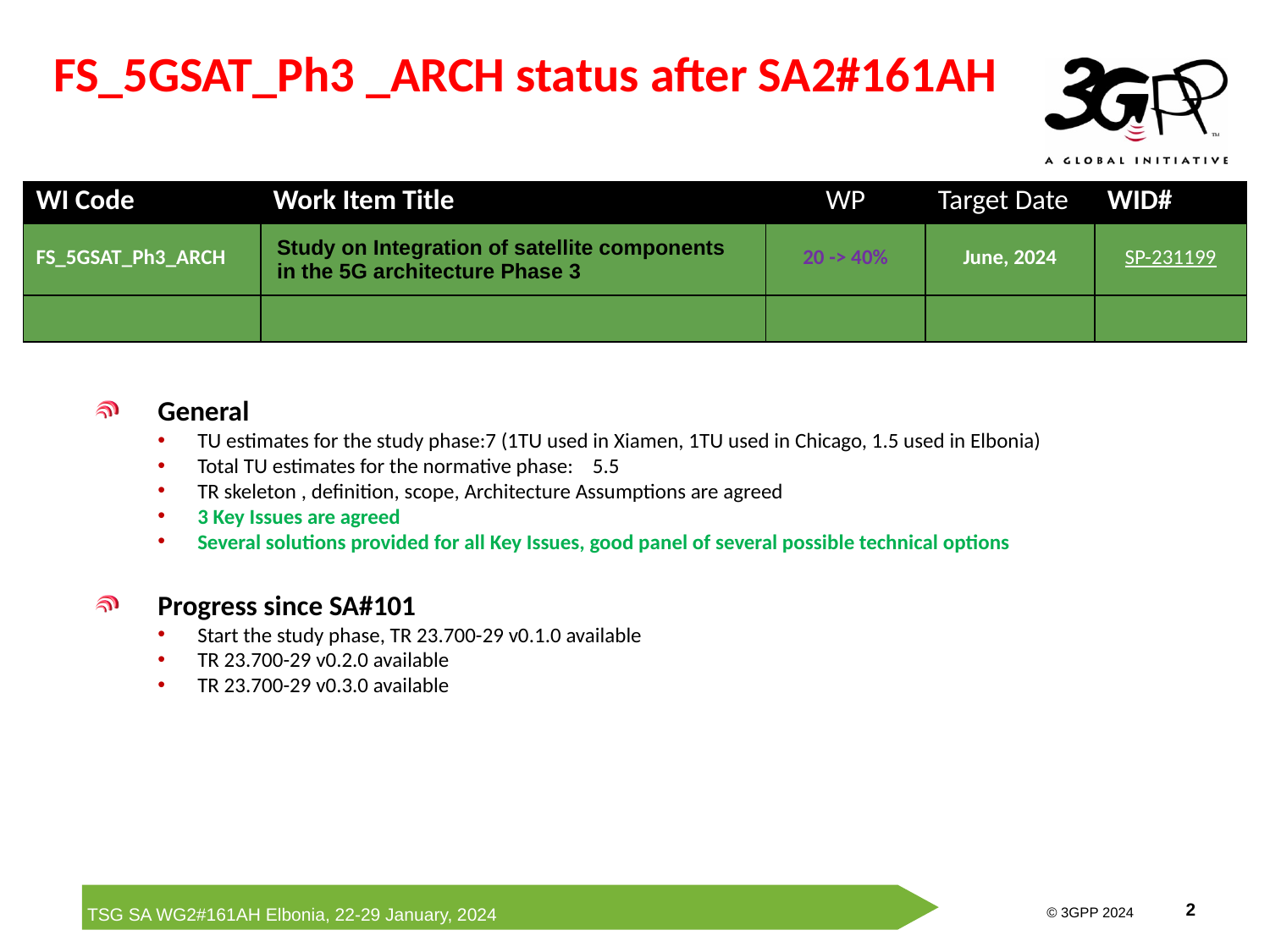

FS_5GSAT_Ph3 _ARCH status after SA2#161AH
| WI Code | Work Item Title | WP | Target Date | WID# |
| --- | --- | --- | --- | --- |
| FS\_5GSAT\_Ph3\_ARCH | Study on Integration of satellite components in the 5G architecture Phase 3 | 20 -> 40% | June, 2024 | SP-231199 |
|  |  |  |  |  |
General
TU estimates for the study phase:7 (1TU used in Xiamen, 1TU used in Chicago, 1.5 used in Elbonia)
Total TU estimates for the normative phase:    5.5
TR skeleton , definition, scope, Architecture Assumptions are agreed
3 Key Issues are agreed
Several solutions provided for all Key Issues, good panel of several possible technical options

Progress since SA#101
Start the study phase, TR 23.700-29 v0.1.0 available
TR 23.700-29 v0.2.0 available
TR 23.700-29 v0.3.0 available